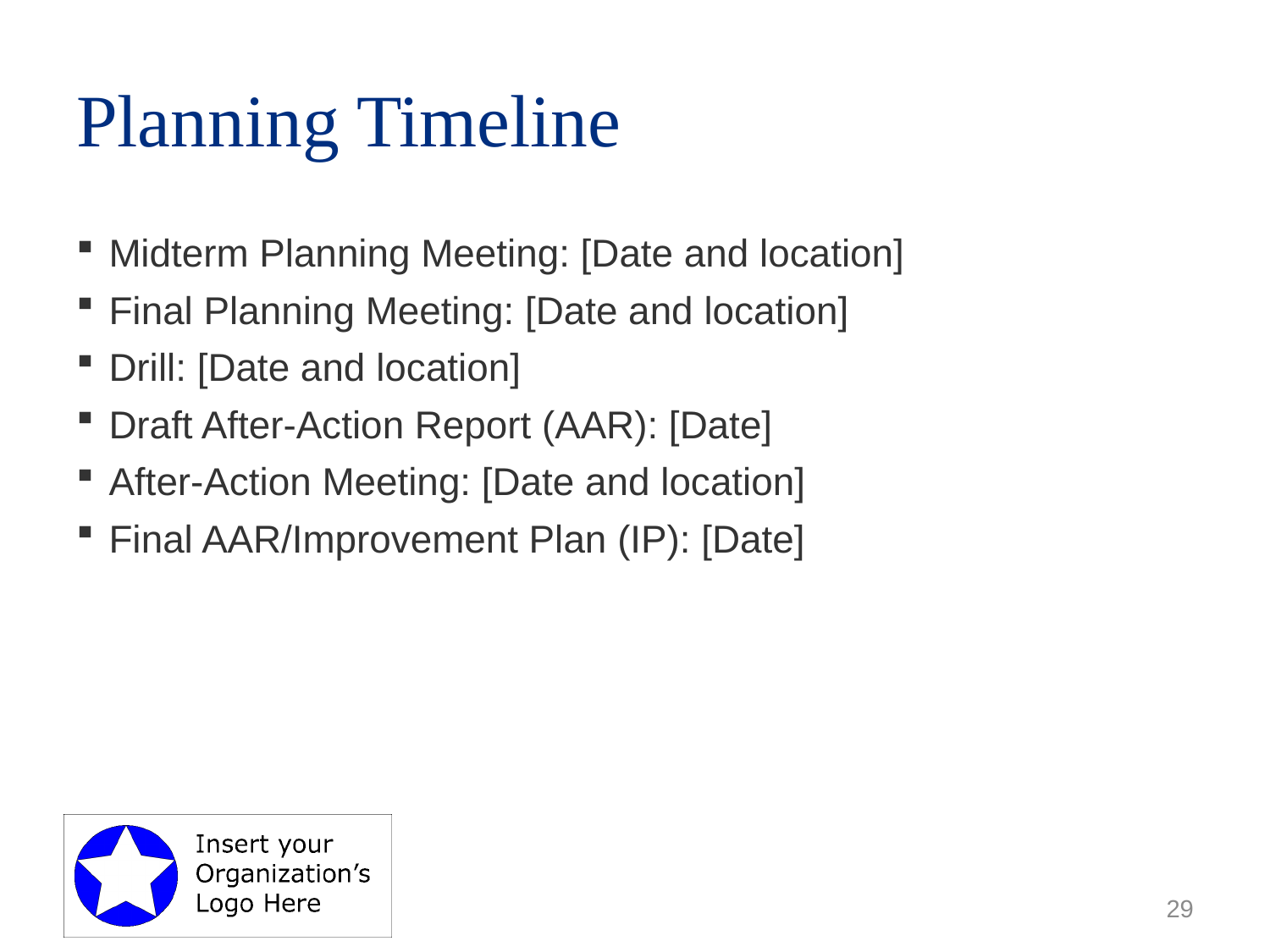

# Planning Timeline
Midterm Planning Meeting: [Date and location]
Final Planning Meeting: [Date and location]
Drill: [Date and location]
Draft After-Action Report (AAR): [Date]
After-Action Meeting: [Date and location]
Final AAR/Improvement Plan (IP): [Date]
29